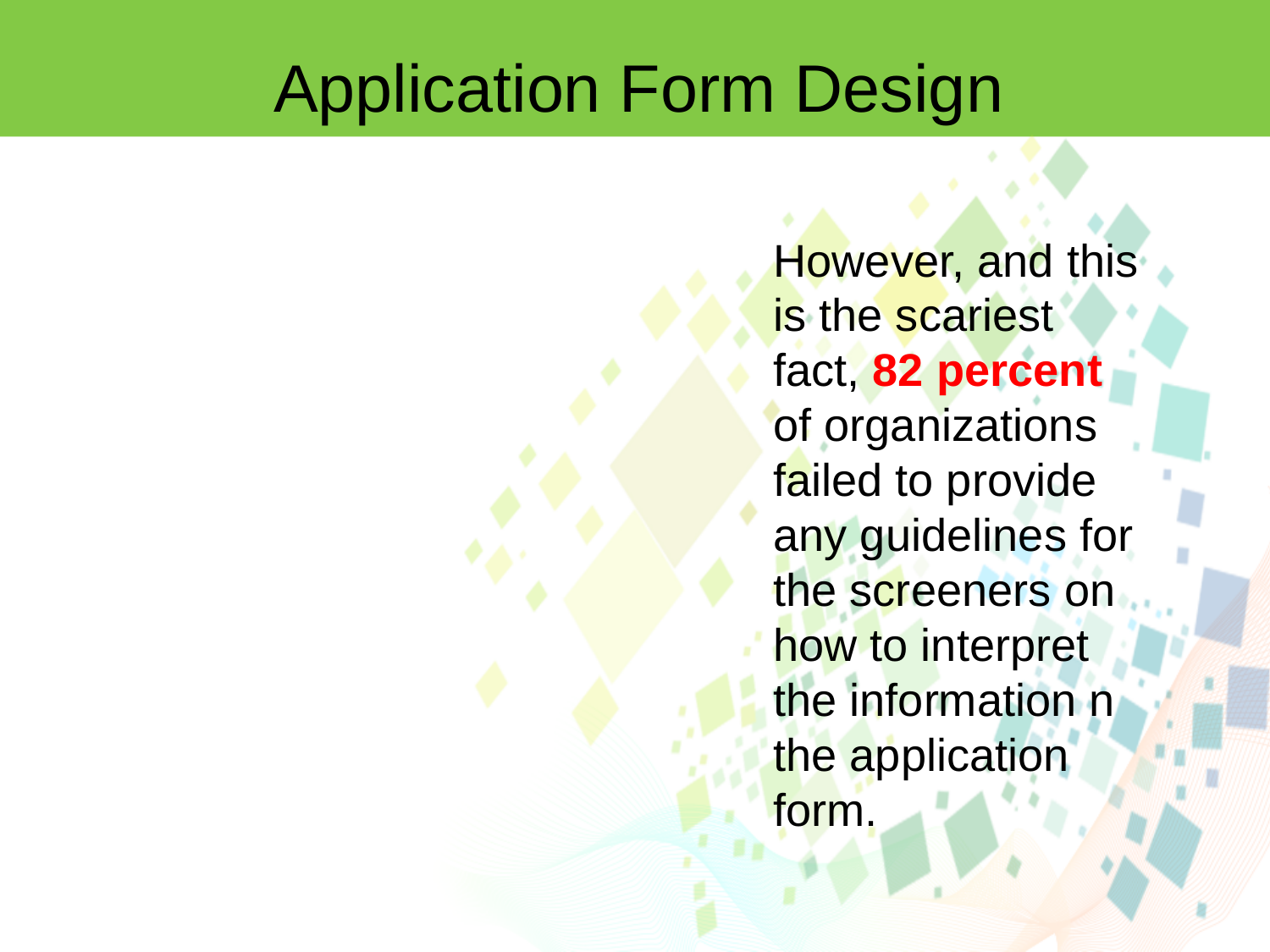

Application Form Design
However, and this is the scariest fact, 82 percent of organizations failed to provide any guidelines for the screeners on how to interpret the information n the application form.